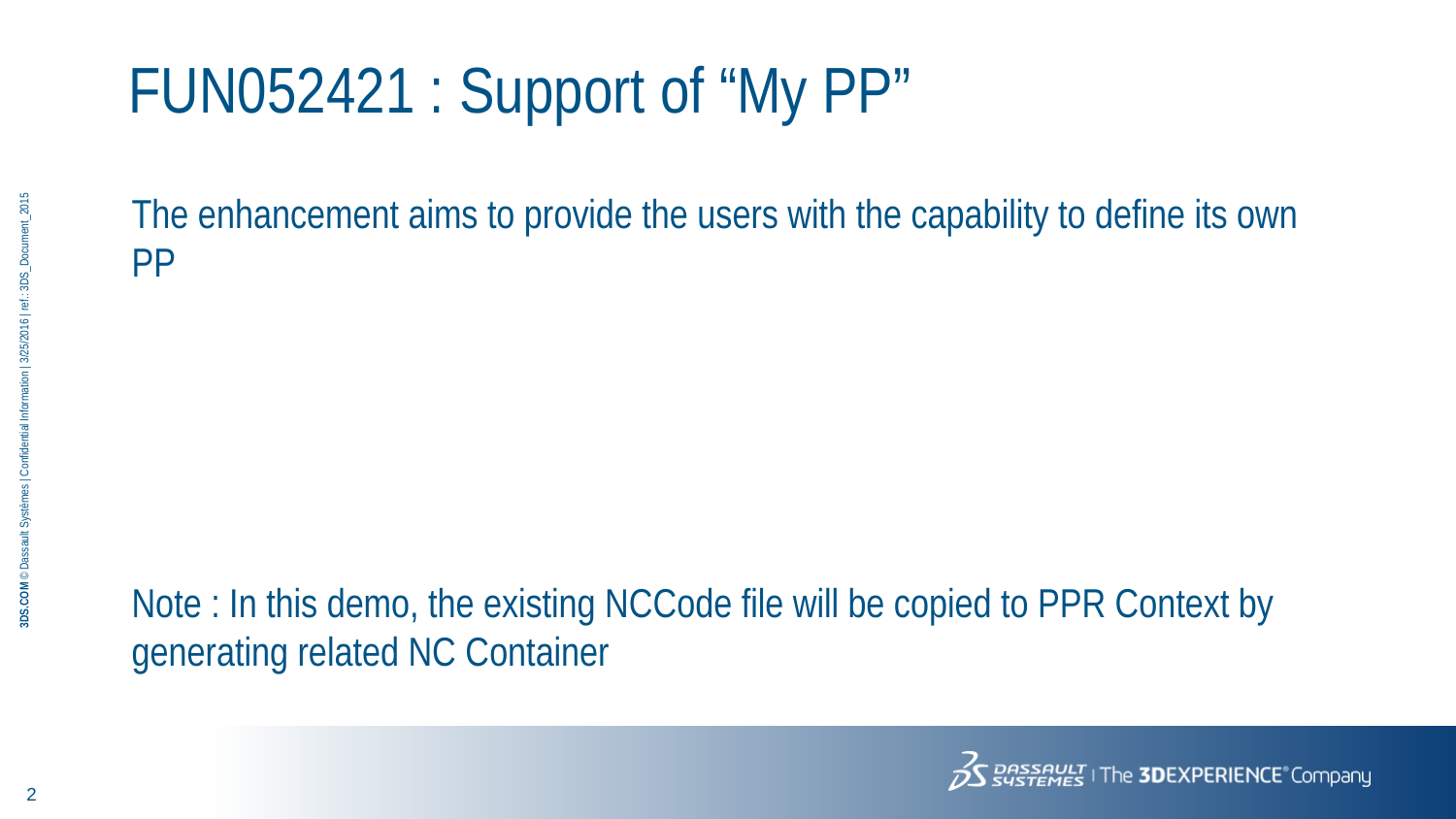

# FUN052421 : Support of “My PP”
The enhancement aims to provide the users with the capability to define its own PP

Note : In this demo, the existing NCCode file will be copied to PPR Context by generating related NC Container